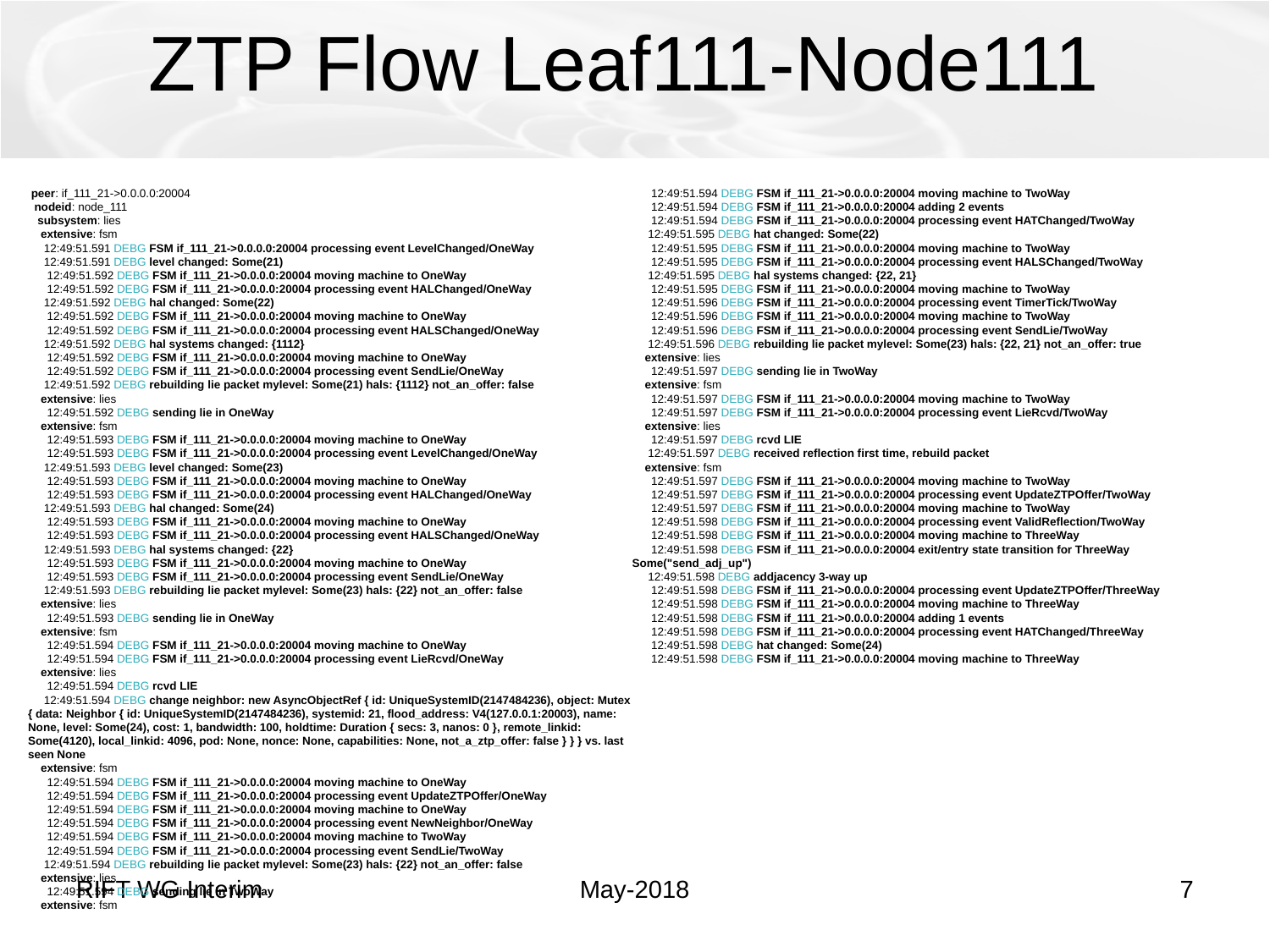

# ZTP Flow Leaf111-Node111
 peer: if_111_21->0.0.0.0:20004
  nodeid: node_111
   subsystem: lies
    extensive: fsm
     12:49:51.591 DEBG FSM if_111_21->0.0.0.0:20004 processing event LevelChanged/OneWay
     12:49:51.591 DEBG level changed: Some(21)
      12:49:51.592 DEBG FSM if_111_21->0.0.0.0:20004 moving machine to OneWay
      12:49:51.592 DEBG FSM if_111_21->0.0.0.0:20004 processing event HALChanged/OneWay
     12:49:51.592 DEBG hal changed: Some(22)
      12:49:51.592 DEBG FSM if_111_21->0.0.0.0:20004 moving machine to OneWay
      12:49:51.592 DEBG FSM if_111_21->0.0.0.0:20004 processing event HALSChanged/OneWay
     12:49:51.592 DEBG hal systems changed: {1112}
      12:49:51.592 DEBG FSM if_111_21->0.0.0.0:20004 moving machine to OneWay
      12:49:51.592 DEBG FSM if_111_21->0.0.0.0:20004 processing event SendLie/OneWay
     12:49:51.592 DEBG rebuilding lie packet mylevel: Some(21) hals: {1112} not_an_offer: false
    extensive: lies
      12:49:51.592 DEBG sending lie in OneWay
    extensive: fsm
      12:49:51.593 DEBG FSM if_111_21->0.0.0.0:20004 moving machine to OneWay
      12:49:51.593 DEBG FSM if_111_21->0.0.0.0:20004 processing event LevelChanged/OneWay
     12:49:51.593 DEBG level changed: Some(23)
      12:49:51.593 DEBG FSM if_111_21->0.0.0.0:20004 moving machine to OneWay
      12:49:51.593 DEBG FSM if_111_21->0.0.0.0:20004 processing event HALChanged/OneWay
     12:49:51.593 DEBG hal changed: Some(24)
      12:49:51.593 DEBG FSM if_111_21->0.0.0.0:20004 moving machine to OneWay
      12:49:51.593 DEBG FSM if_111_21->0.0.0.0:20004 processing event HALSChanged/OneWay
     12:49:51.593 DEBG hal systems changed: {22}
      12:49:51.593 DEBG FSM if_111_21->0.0.0.0:20004 moving machine to OneWay
      12:49:51.593 DEBG FSM if_111_21->0.0.0.0:20004 processing event SendLie/OneWay
     12:49:51.593 DEBG rebuilding lie packet mylevel: Some(23) hals: {22} not_an_offer: false
    extensive: lies
      12:49:51.593 DEBG sending lie in OneWay
    extensive: fsm
      12:49:51.594 DEBG FSM if_111_21->0.0.0.0:20004 moving machine to OneWay
      12:49:51.594 DEBG FSM if_111_21->0.0.0.0:20004 processing event LieRcvd/OneWay
    extensive: lies
      12:49:51.594 DEBG rcvd LIE
     12:49:51.594 DEBG change neighbor: new AsyncObjectRef { id: UniqueSystemID(2147484236), object: Mutex { data: Neighbor { id: UniqueSystemID(2147484236), systemid: 21, flood_address: V4(127.0.0.1:20003), name: None, level: Some(24), cost: 1, bandwidth: 100, holdtime: Duration { secs: 3, nanos: 0 }, remote_linkid: Some(4120), local_linkid: 4096, pod: None, nonce: None, capabilities: None, not_a_ztp_offer: false } } } vs. last seen None
    extensive: fsm
      12:49:51.594 DEBG FSM if_111_21->0.0.0.0:20004 moving machine to OneWay
      12:49:51.594 DEBG FSM if_111_21->0.0.0.0:20004 processing event UpdateZTPOffer/OneWay
      12:49:51.594 DEBG FSM if_111_21->0.0.0.0:20004 moving machine to OneWay
      12:49:51.594 DEBG FSM if_111_21->0.0.0.0:20004 processing event NewNeighbor/OneWay
      12:49:51.594 DEBG FSM if_111_21->0.0.0.0:20004 moving machine to TwoWay
      12:49:51.594 DEBG FSM if_111_21->0.0.0.0:20004 processing event SendLie/TwoWay
     12:49:51.594 DEBG rebuilding lie packet mylevel: Some(23) hals: {22} not_an_offer: false
    extensive: lies
      12:49:51.594 DEBG sending lie in TwoWay
    extensive: fsm
      12:49:51.594 DEBG FSM if_111_21->0.0.0.0:20004 moving machine to TwoWay
      12:49:51.594 DEBG FSM if_111_21->0.0.0.0:20004 adding 2 events
      12:49:51.594 DEBG FSM if_111_21->0.0.0.0:20004 processing event HATChanged/TwoWay
     12:49:51.595 DEBG hat changed: Some(22)
      12:49:51.595 DEBG FSM if_111_21->0.0.0.0:20004 moving machine to TwoWay
      12:49:51.595 DEBG FSM if_111_21->0.0.0.0:20004 processing event HALSChanged/TwoWay
     12:49:51.595 DEBG hal systems changed: {22, 21}
      12:49:51.595 DEBG FSM if_111_21->0.0.0.0:20004 moving machine to TwoWay
      12:49:51.596 DEBG FSM if_111_21->0.0.0.0:20004 processing event TimerTick/TwoWay
      12:49:51.596 DEBG FSM if_111_21->0.0.0.0:20004 moving machine to TwoWay
      12:49:51.596 DEBG FSM if_111_21->0.0.0.0:20004 processing event SendLie/TwoWay
     12:49:51.596 DEBG rebuilding lie packet mylevel: Some(23) hals: {22, 21} not_an_offer: true
    extensive: lies
      12:49:51.597 DEBG sending lie in TwoWay
    extensive: fsm
      12:49:51.597 DEBG FSM if_111_21->0.0.0.0:20004 moving machine to TwoWay
      12:49:51.597 DEBG FSM if_111_21->0.0.0.0:20004 processing event LieRcvd/TwoWay
    extensive: lies
      12:49:51.597 DEBG rcvd LIE
     12:49:51.597 DEBG received reflection first time, rebuild packet
    extensive: fsm
      12:49:51.597 DEBG FSM if_111_21->0.0.0.0:20004 moving machine to TwoWay
      12:49:51.597 DEBG FSM if_111_21->0.0.0.0:20004 processing event UpdateZTPOffer/TwoWay
      12:49:51.597 DEBG FSM if_111_21->0.0.0.0:20004 moving machine to TwoWay
      12:49:51.598 DEBG FSM if_111_21->0.0.0.0:20004 processing event ValidReflection/TwoWay
      12:49:51.598 DEBG FSM if_111_21->0.0.0.0:20004 moving machine to ThreeWay
      12:49:51.598 DEBG FSM if_111_21->0.0.0.0:20004 exit/entry state transition for ThreeWay Some("send_adj_up")
     12:49:51.598 DEBG addjacency 3-way up
      12:49:51.598 DEBG FSM if_111_21->0.0.0.0:20004 processing event UpdateZTPOffer/ThreeWay
      12:49:51.598 DEBG FSM if_111_21->0.0.0.0:20004 moving machine to ThreeWay
      12:49:51.598 DEBG FSM if_111_21->0.0.0.0:20004 adding 1 events
      12:49:51.598 DEBG FSM if_111_21->0.0.0.0:20004 processing event HATChanged/ThreeWay
      12:49:51.598 DEBG hat changed: Some(24)
      12:49:51.598 DEBG FSM if_111_21->0.0.0.0:20004 moving machine to ThreeWay

RIFT WG Interim
May-2018
7